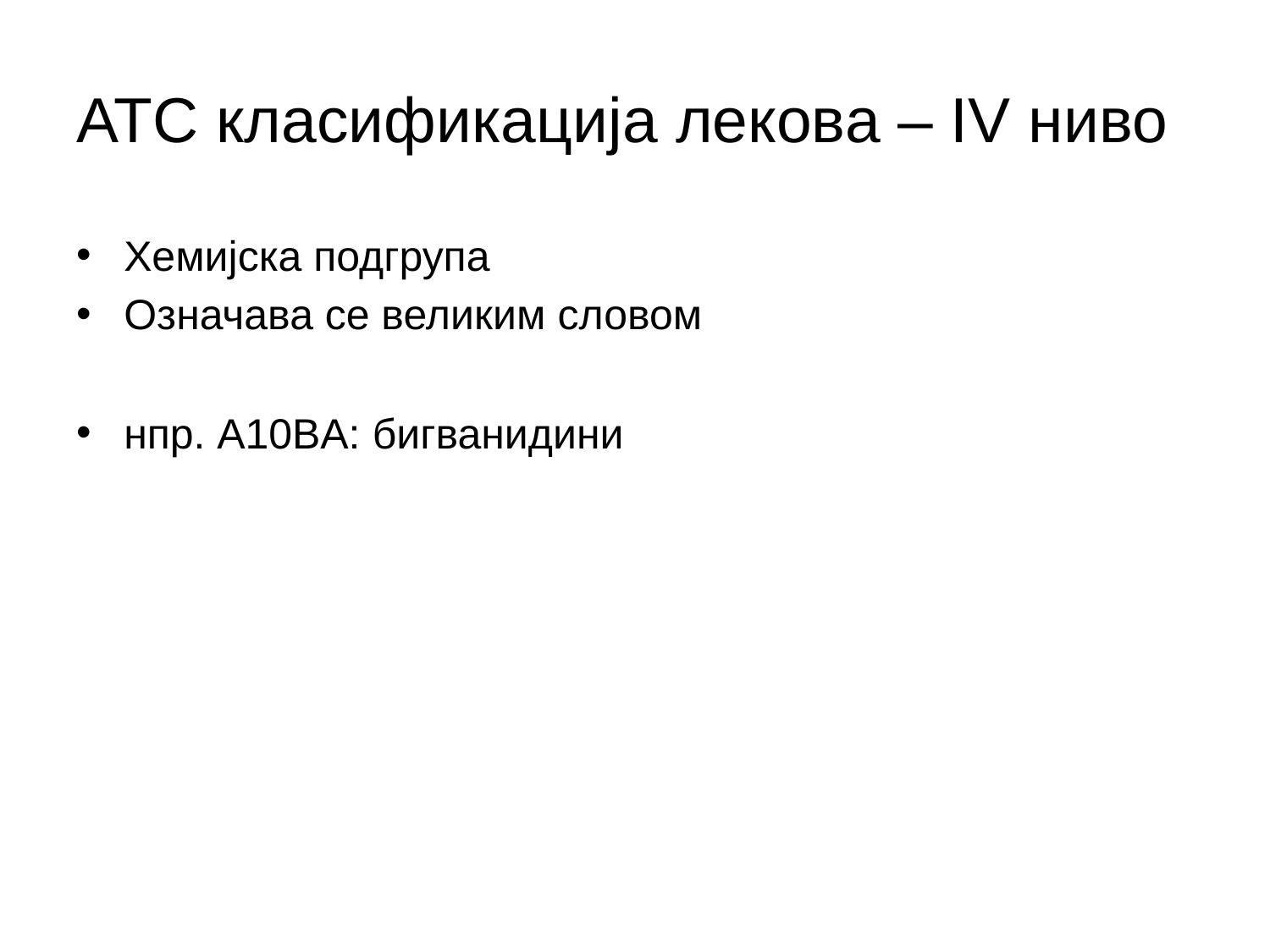

# ATC класификација лекова – IV ниво
Хемијска подгрупа
Означава се великим словом

нпр. A10BA: бигванидини